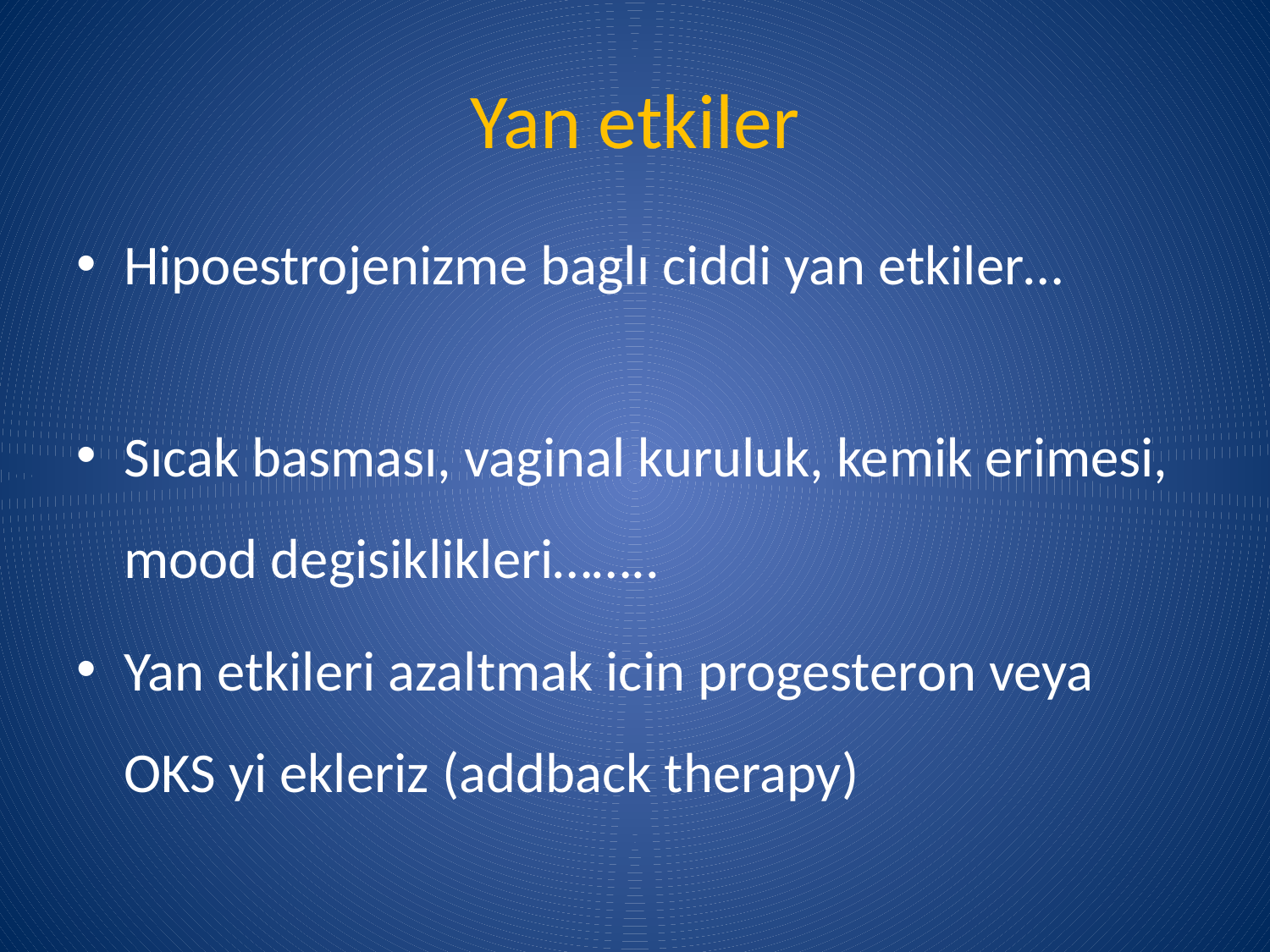

# Yan etkiler
Hipoestrojenizme baglı ciddi yan etkiler…

Sıcak basması, vaginal kuruluk, kemik erimesi, mood degisiklikleri……..
Yan etkileri azaltmak icin progesteron veya OKS yi ekleriz (addback therapy)